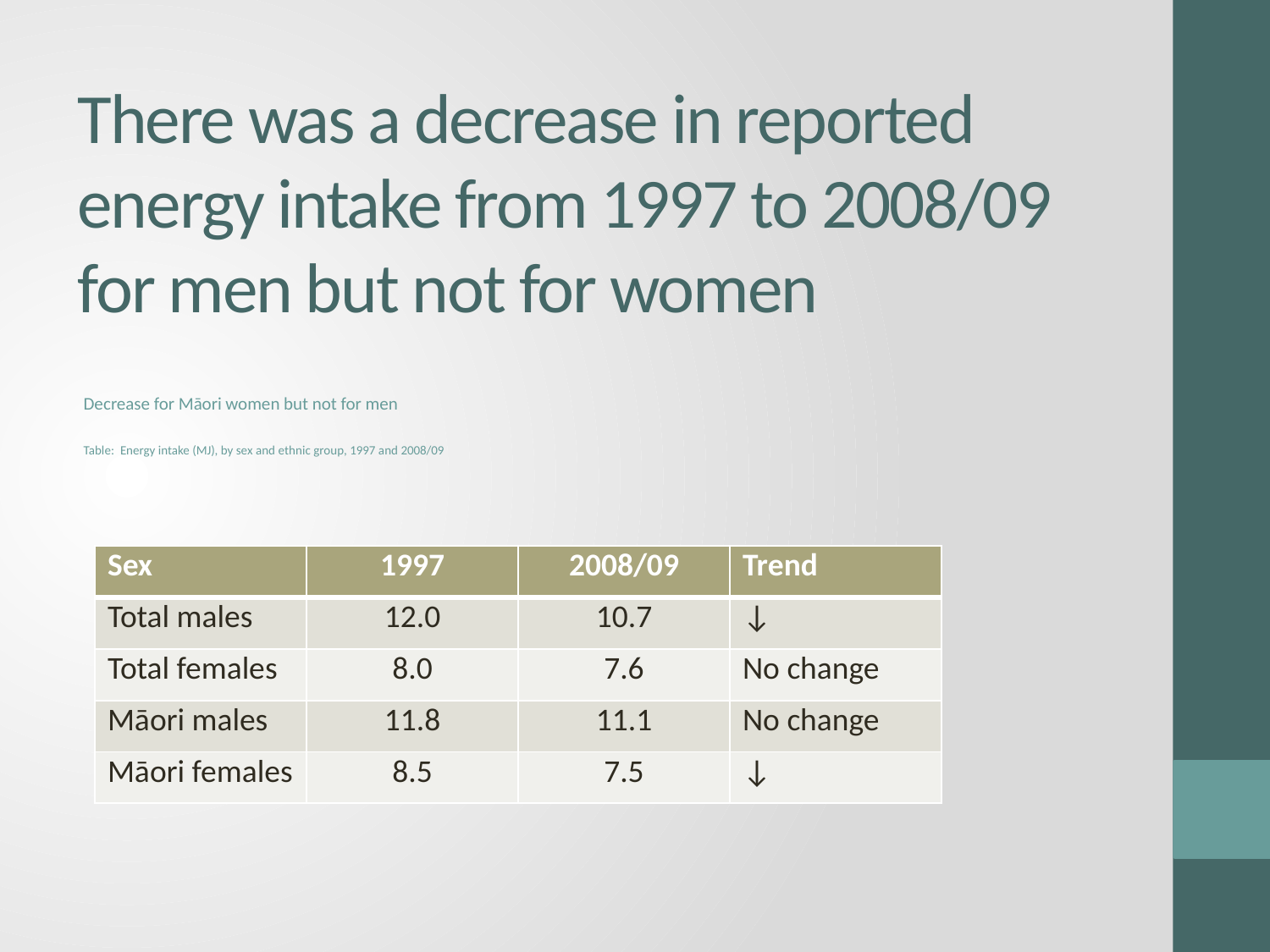

# There was a decrease in reported energy intake from 1997 to 2008/09 for men but not for women
Decrease for Māori women but not for men

Table:  Energy intake (MJ), by sex and ethnic group, 1997 and 2008/09
| Sex | 1997 | 2008/09 | Trend |
| --- | --- | --- | --- |
| Total males | 12.0 | 10.7 | ↓ |
| Total females | 8.0 | 7.6 | No change |
| Māori males | 11.8 | 11.1 | No change |
| Māori females | 8.5 | 7.5 | ↓ |